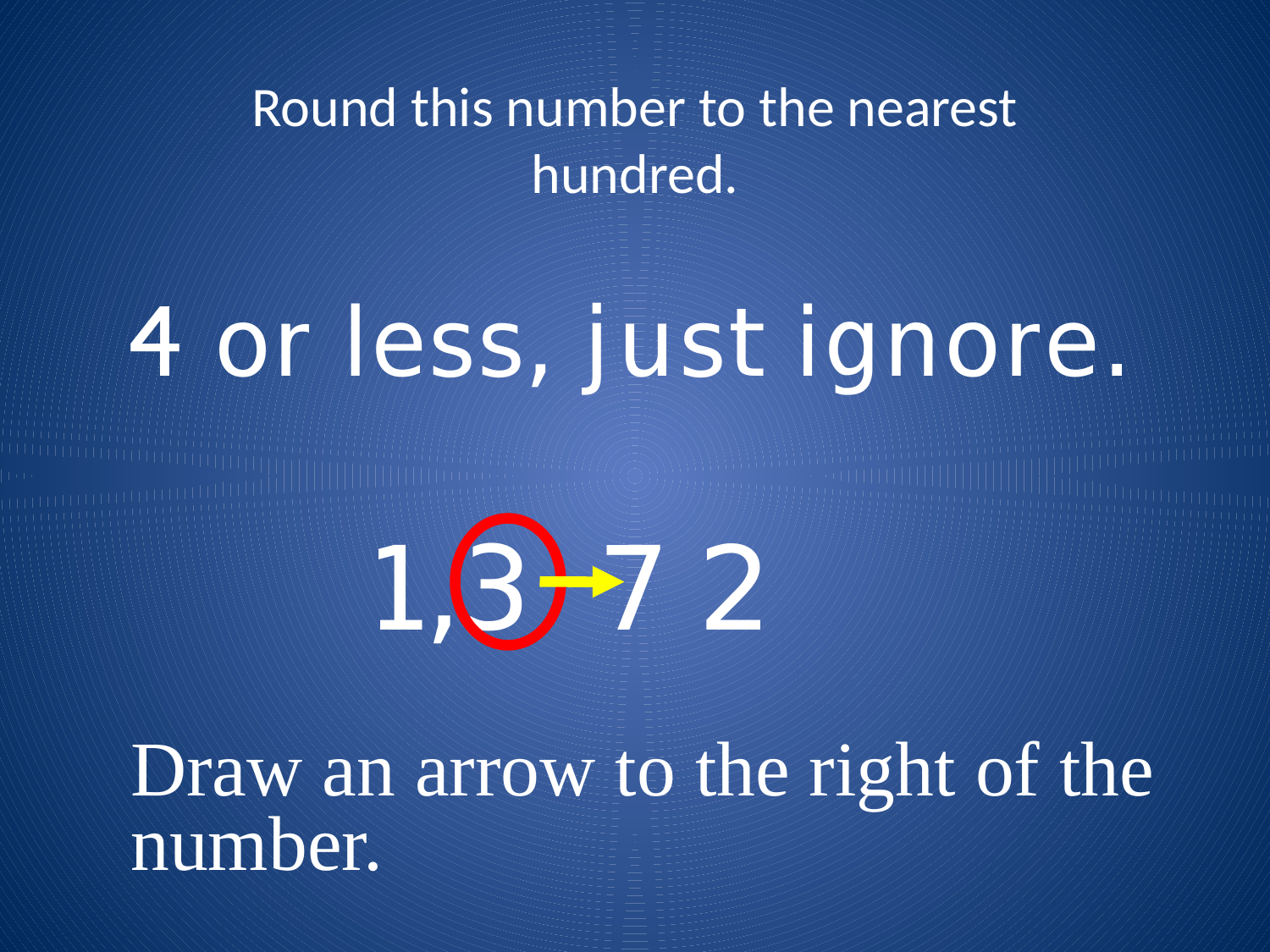

# Round this number to the nearest hundred.
4 or less, just ignore.
 1,3  7 2

Draw an arrow to the right of the
number.